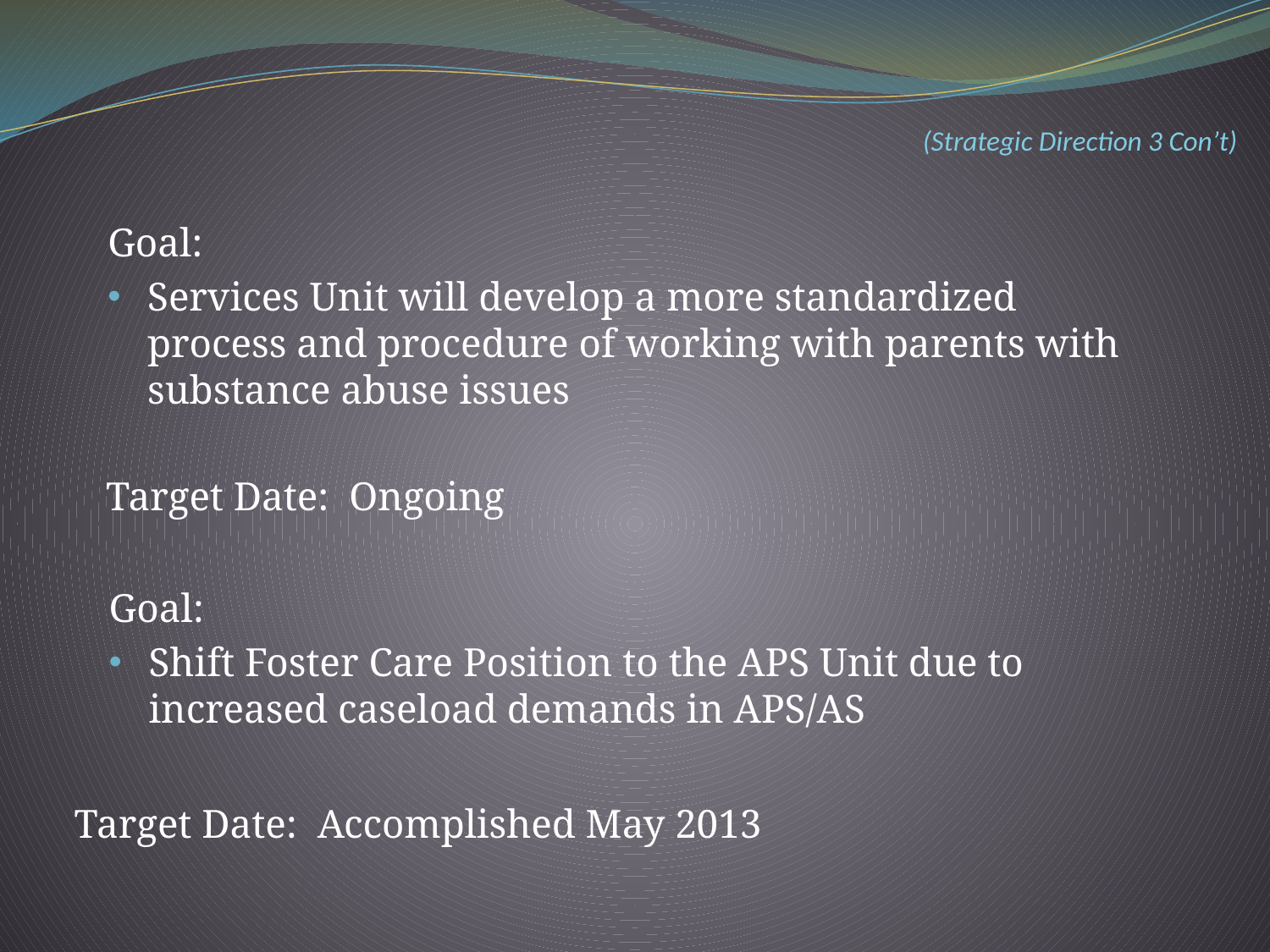

(Strategic Direction 3 Con’t)
Goal:
Services Unit will develop a more standardized process and procedure of working with parents with substance abuse issues
Target Date:  Ongoing

Goal:
Shift Foster Care Position to the APS Unit due to increased caseload demands in APS/AS
Target Date:  Accomplished May 2013